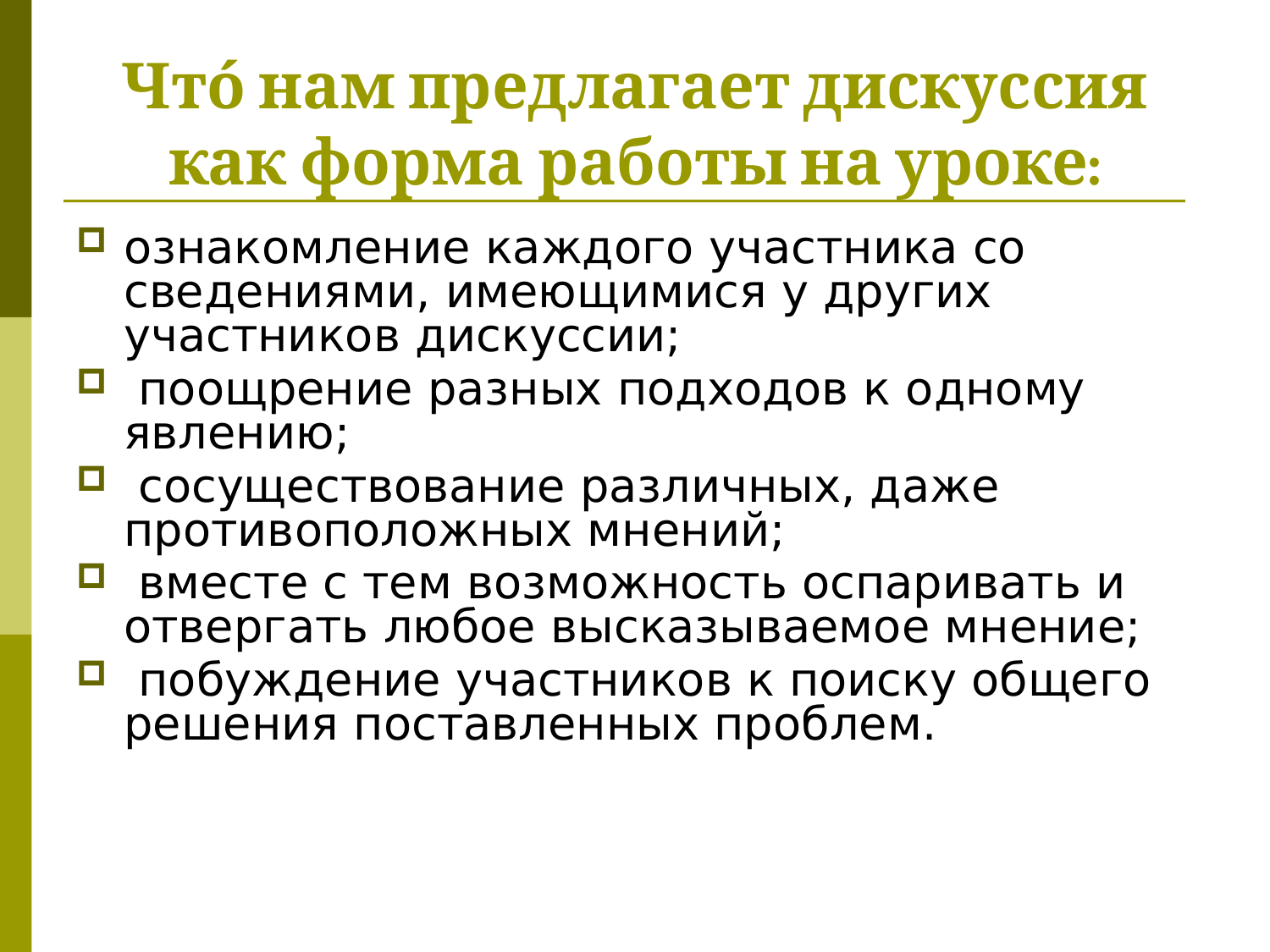

Что́ нам предлагает дискуссия как форма работы на уроке:
ознакомление каждого участника со сведениями, имеющимися у других участников дискуссии;
 поощрение разных подходов к одному явлению;
 сосуществование различных, даже противоположных мнений;
 вместе с тем возможность оспаривать и отвергать любое высказываемое мнение;
 побуждение участников к поиску общего решения поставленных проблем.